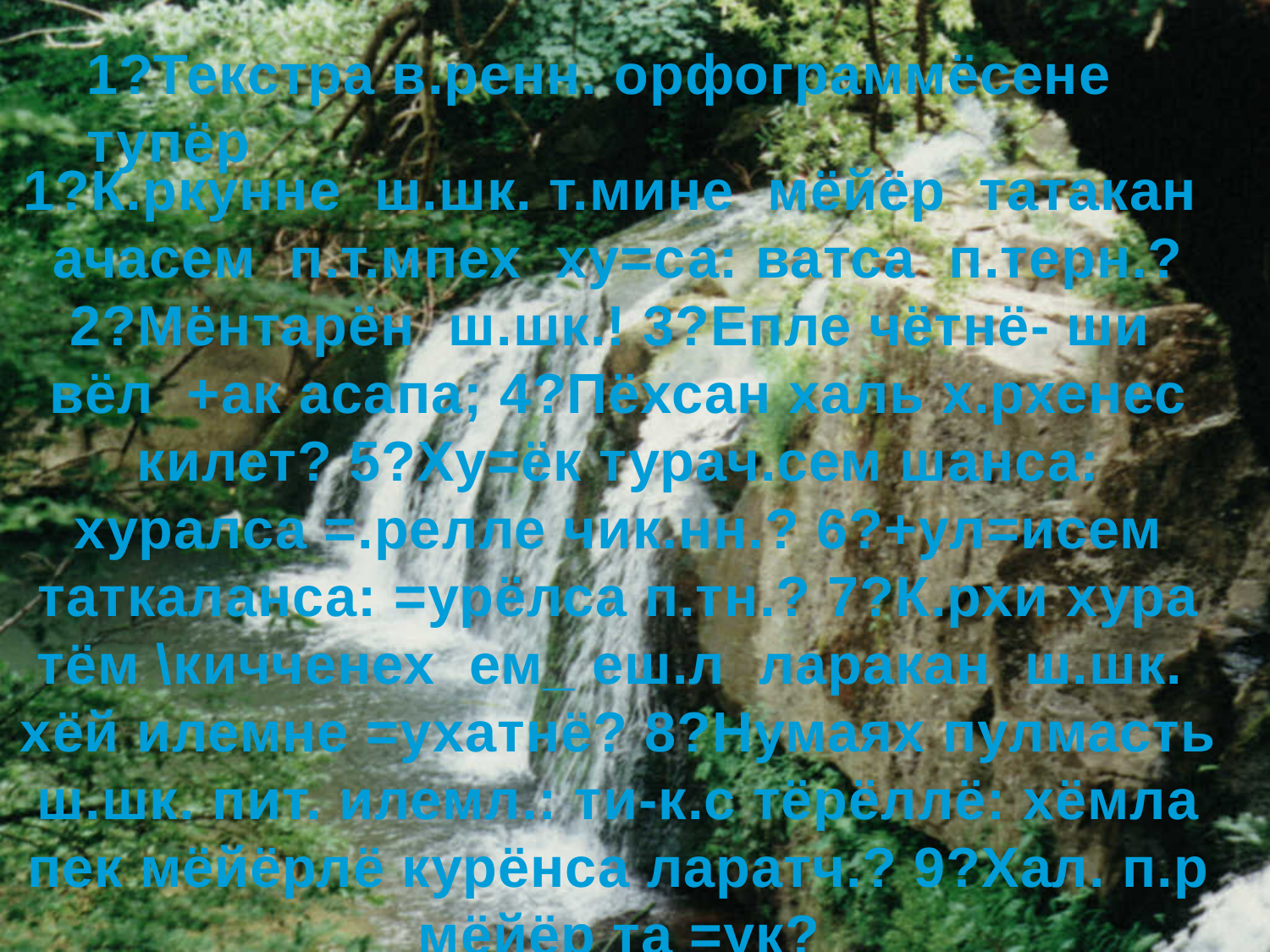

1?Текстра в.ренн. орфограммёсене тупёр
1?К.ркунне  ш.шк. т.мине  мёйёр  татакан  ачасем  п.т.мпех  ху=са: ватса  п.терн.? 2?Мёнтарён  ш.шк.! 3?Епле чётнё- ши  вёл  +ак асапа; 4?Пёхсан халь х.рхенес килет? 5?Ху=ёк турач.сем шанса: хуралса =.релле чик.нн.? 6?+ул=исем таткаланса: =урёлса п.тн.? 7?К.рхи хура тём \кичченех  ем_ еш.л  ларакан  ш.шк.  хёй илемне =ухатнё? 8?Нумаях пулмасть ш.шк. пит. илемл.: ти-к.с тёрёллё: хёмла пек мёйёрлё курёнса ларатч.? 9?Хал. п.р мёйёр та =ук?